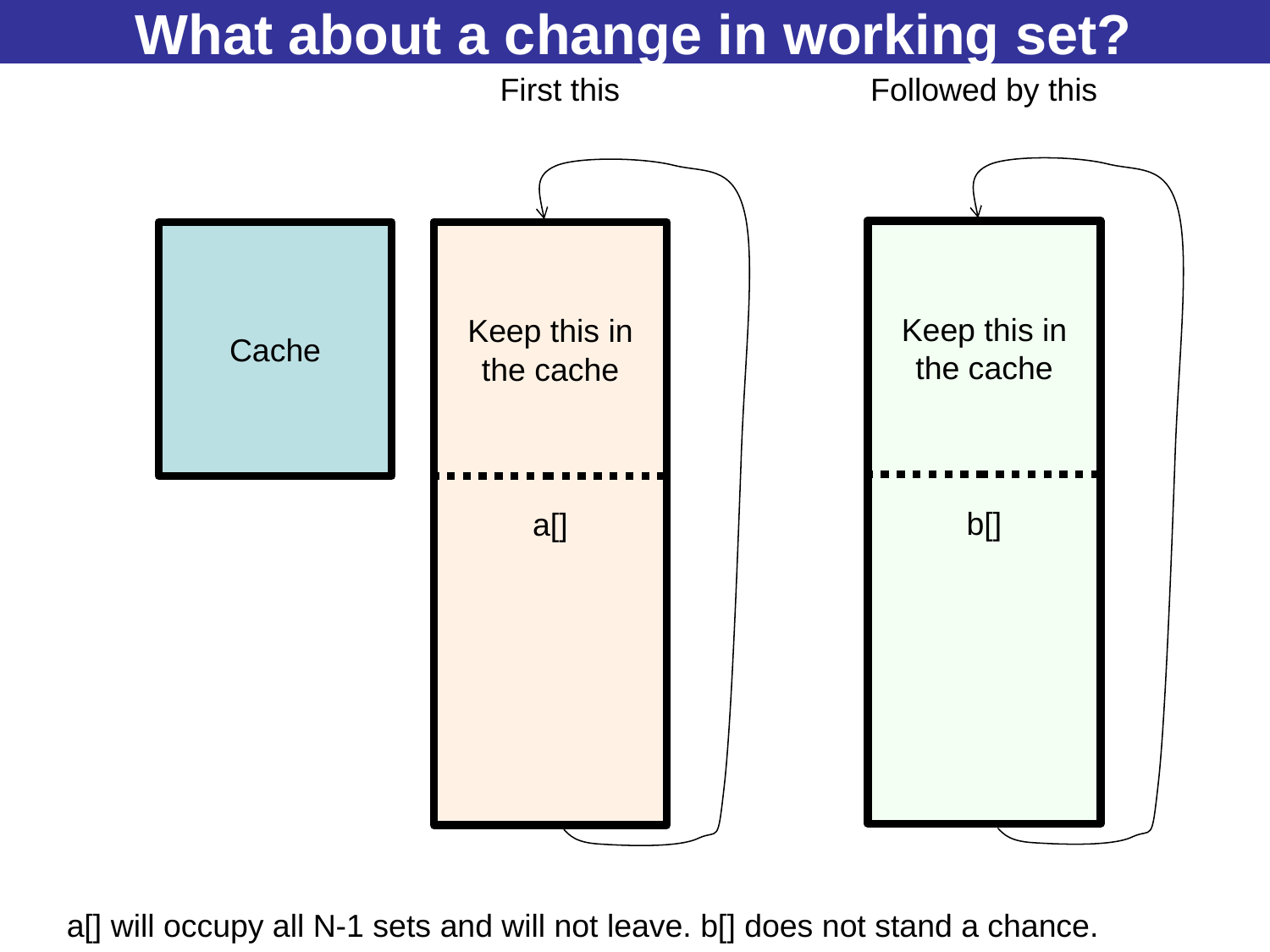

# What about a change in working set?
First this
Followed by this

b[]
Keep this in the cache
Cache
a[]
Keep this in the cache
a[] will occupy all N-1 sets and will not leave. b[] does not stand a chance.